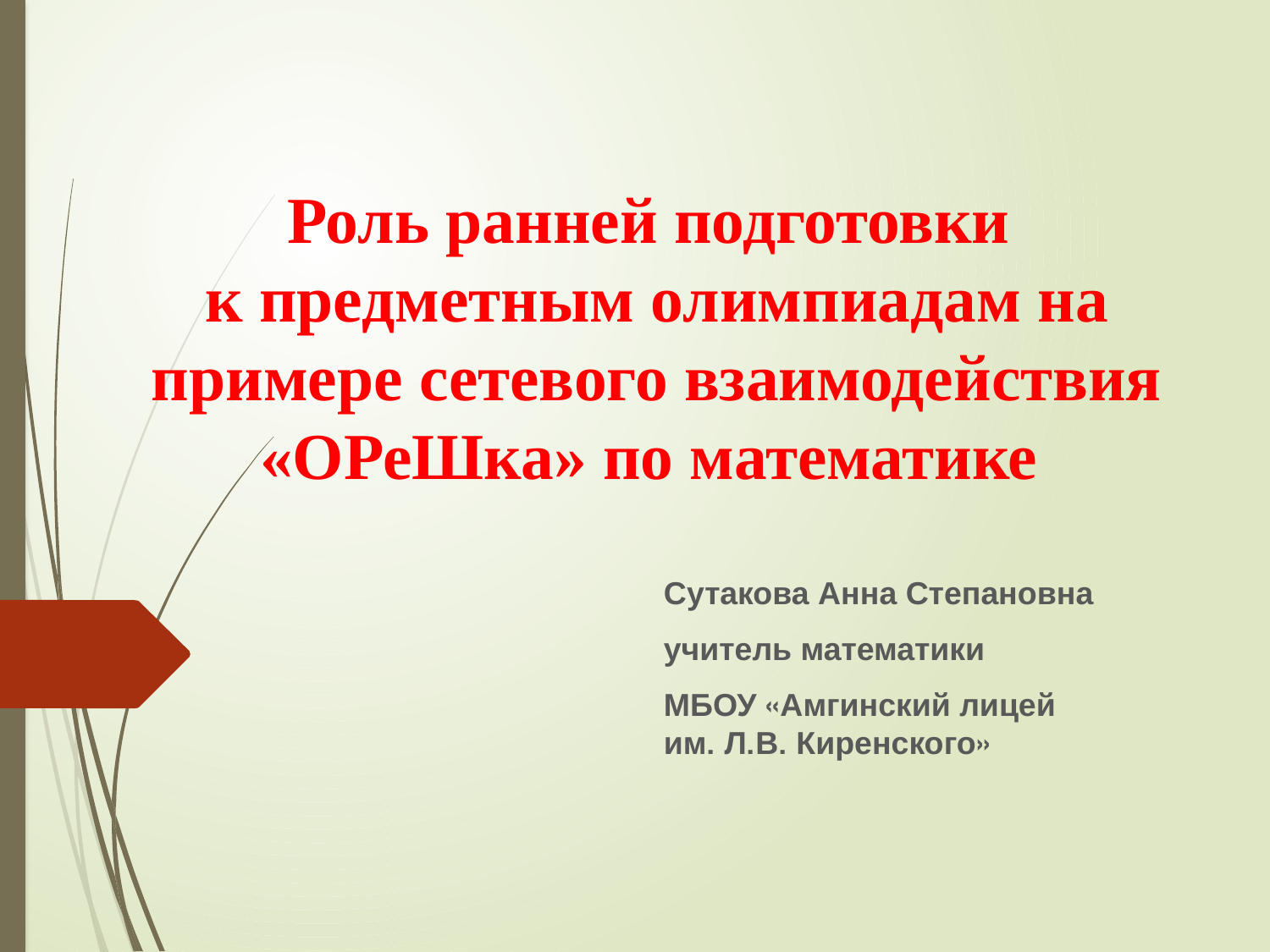

# Роль ранней подготовки к предметным олимпиадам на примере сетевого взаимодействия «ОРеШка» по математике
Сутакова Анна Степановна
учитель математики
МБОУ «Амгинский лицей
им. Л.В. Киренского»